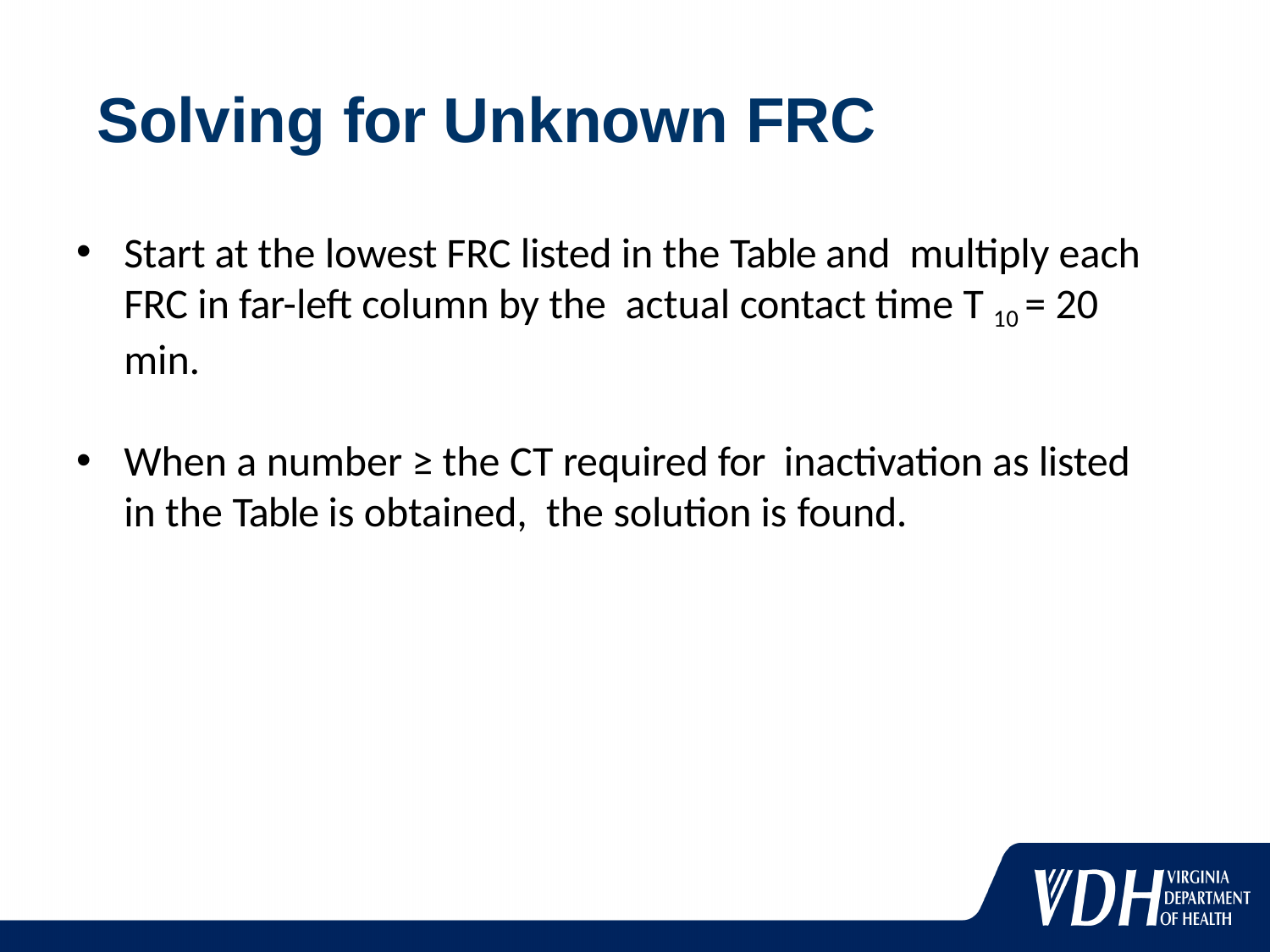

# Solving for Unknown FRC
Start at the lowest FRC listed in the Table and  multiply each FRC in far-left column by the  actual contact time T 10 = 20 min.

When a number ≥ the CT required for  inactivation as listed in the Table is obtained,  the solution is found.